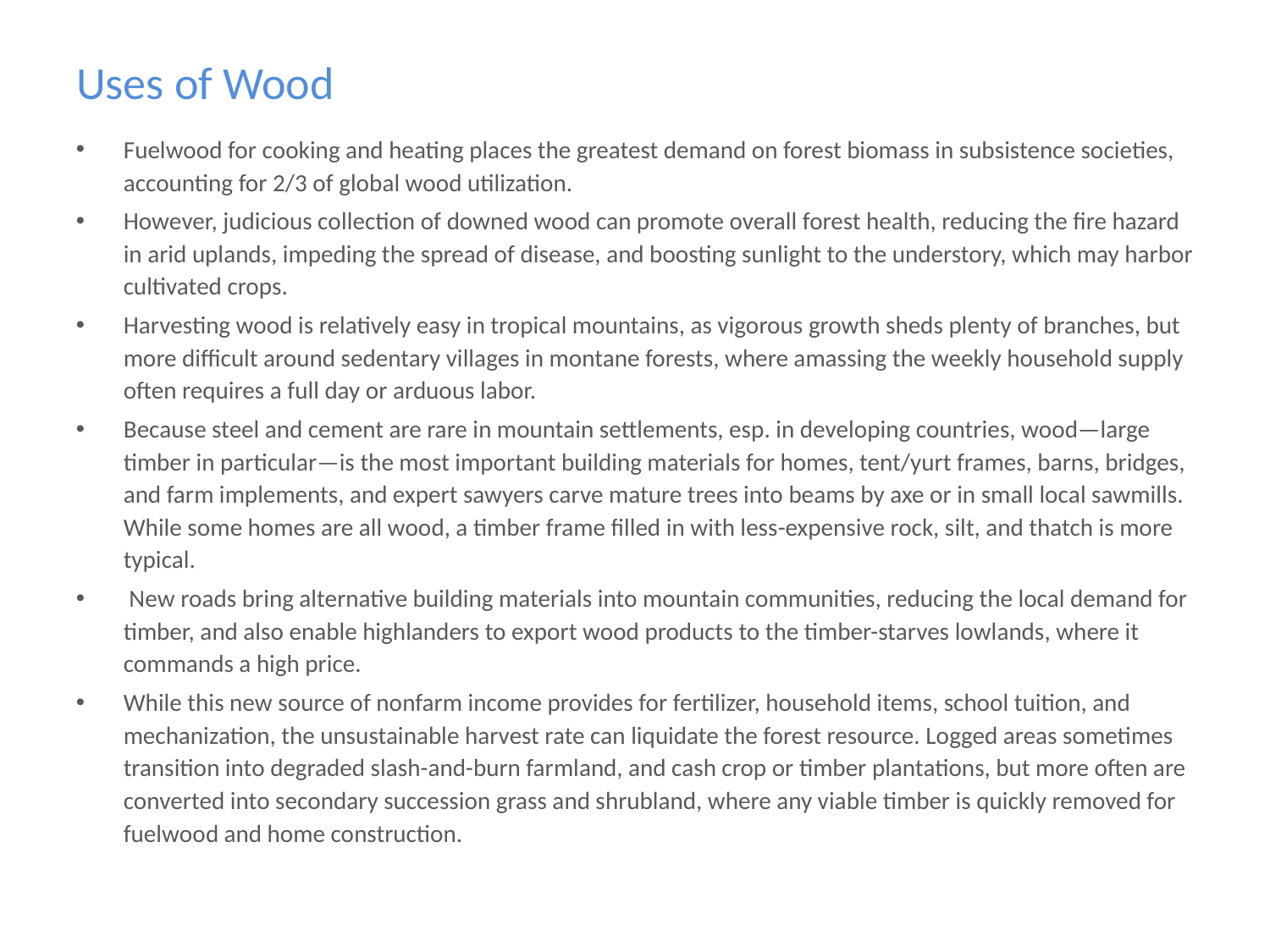

# Uses of Wood
Fuelwood for cooking and heating places the greatest demand on forest biomass in subsistence societies, accounting for 2/3 of global wood utilization.
However, judicious collection of downed wood can promote overall forest health, reducing the fire hazard in arid uplands, impeding the spread of disease, and boosting sunlight to the understory, which may harbor cultivated crops.
Harvesting wood is relatively easy in tropical mountains, as vigorous growth sheds plenty of branches, but more difficult around sedentary villages in montane forests, where amassing the weekly household supply often requires a full day or arduous labor.
Because steel and cement are rare in mountain settlements, esp. in developing countries, wood—large timber in particular—is the most important building materials for homes, tent/yurt frames, barns, bridges, and farm implements, and expert sawyers carve mature trees into beams by axe or in small local sawmills. While some homes are all wood, a timber frame filled in with less-expensive rock, silt, and thatch is more typical.
 New roads bring alternative building materials into mountain communities, reducing the local demand for timber, and also enable highlanders to export wood products to the timber-starves lowlands, where it commands a high price.
While this new source of nonfarm income provides for fertilizer, household items, school tuition, and mechanization, the unsustainable harvest rate can liquidate the forest resource. Logged areas sometimes transition into degraded slash-and-burn farmland, and cash crop or timber plantations, but more often are converted into secondary succession grass and shrubland, where any viable timber is quickly removed for fuelwood and home construction.